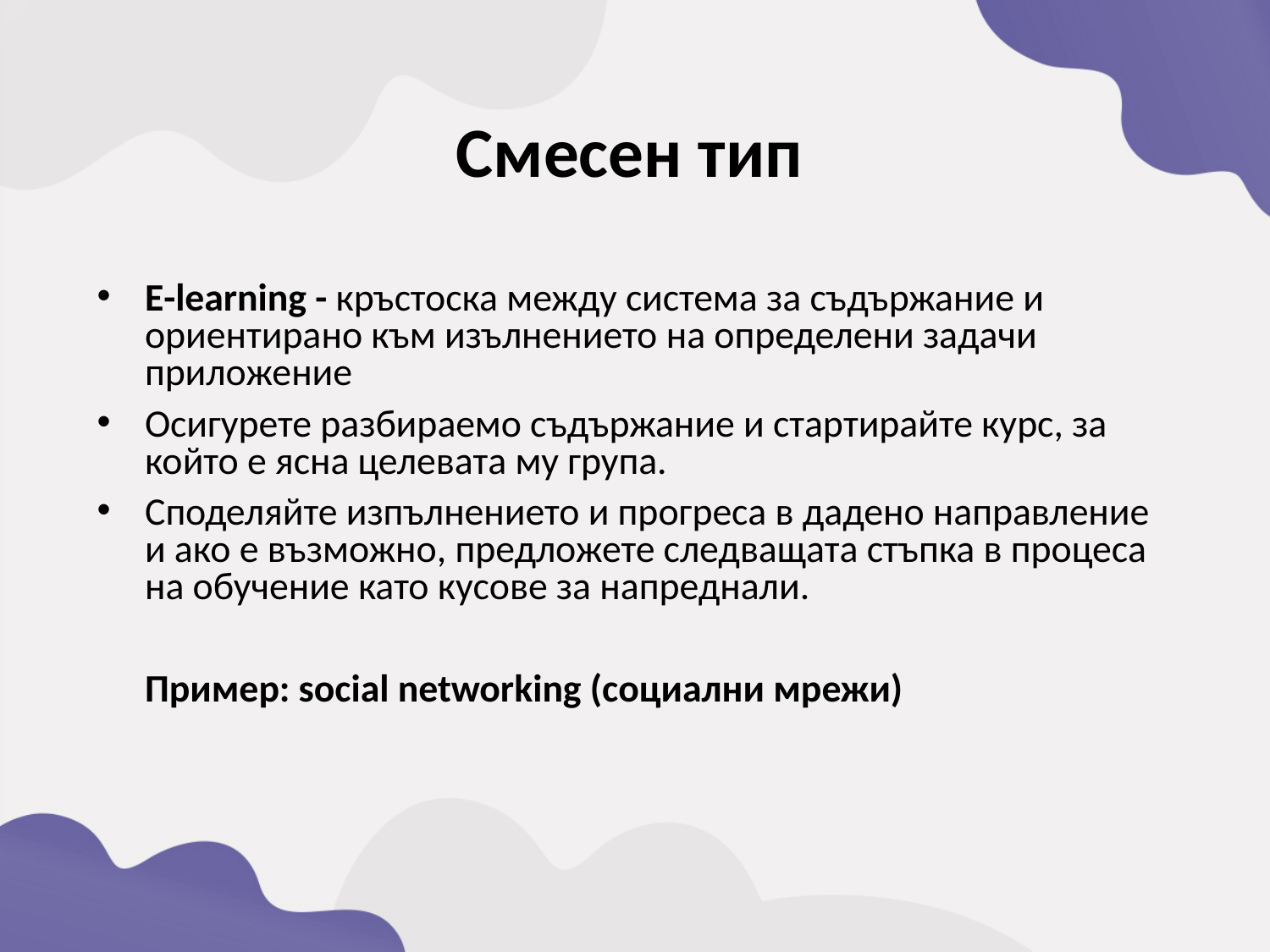

Смесен тип
Е-learning - кръстоска между система за съдържание и ориентирано към изълнението на определени задачи приложение
Осигурете разбираемо съдържание и стартирайте курс, за който е ясна целевата му група.
Споделяйте изпълнението и прогреса в дадено направление и ако е възможно, предложете следващата стъпка в процеса на обучение като кусове за напреднали.

	Пример: social networking (социални мрежи)